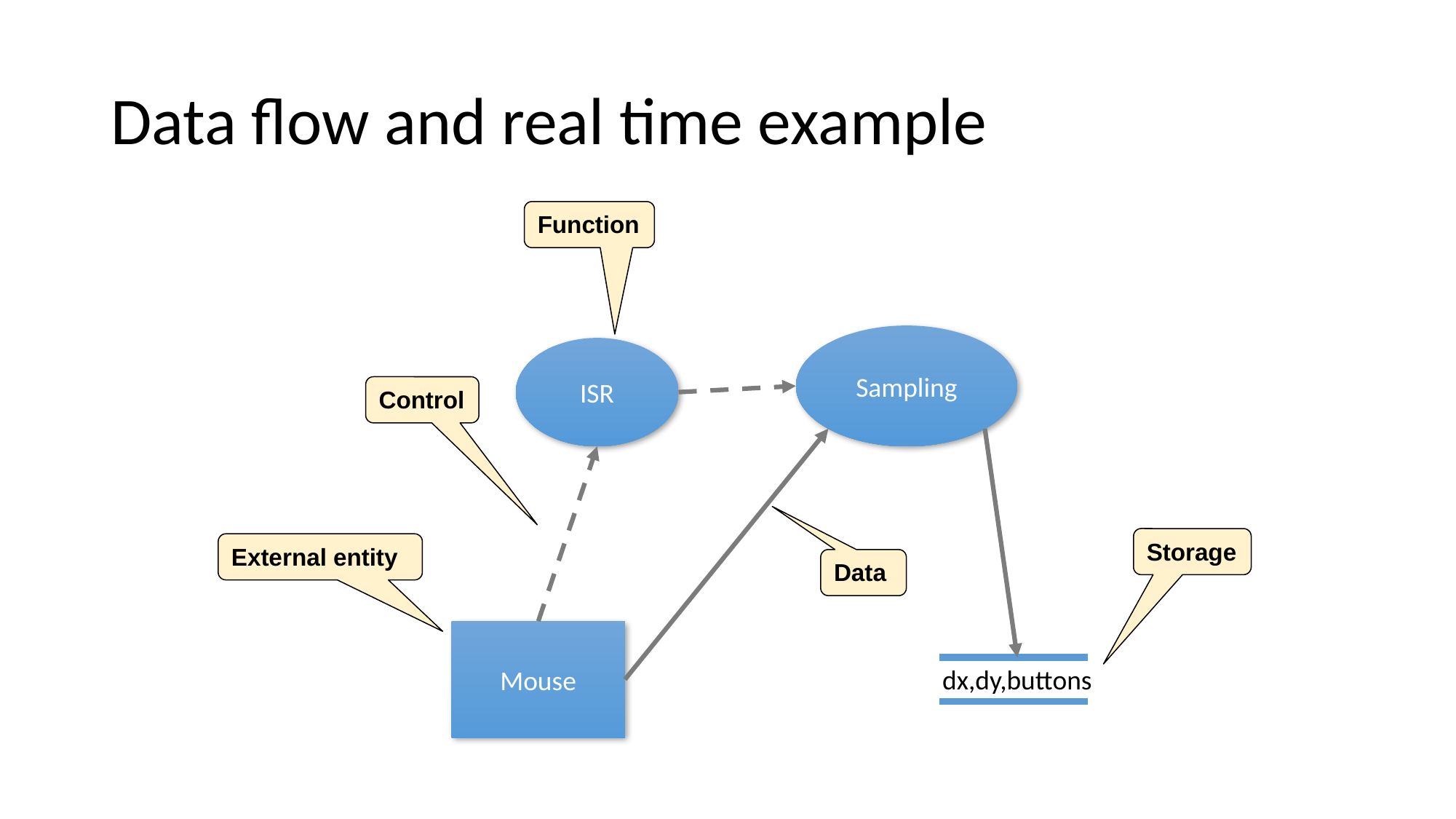

# Data flow and real time example
Function
Sampling
ISR
Control
Storage
External entity
Data
Mouse
dx,dy,buttons